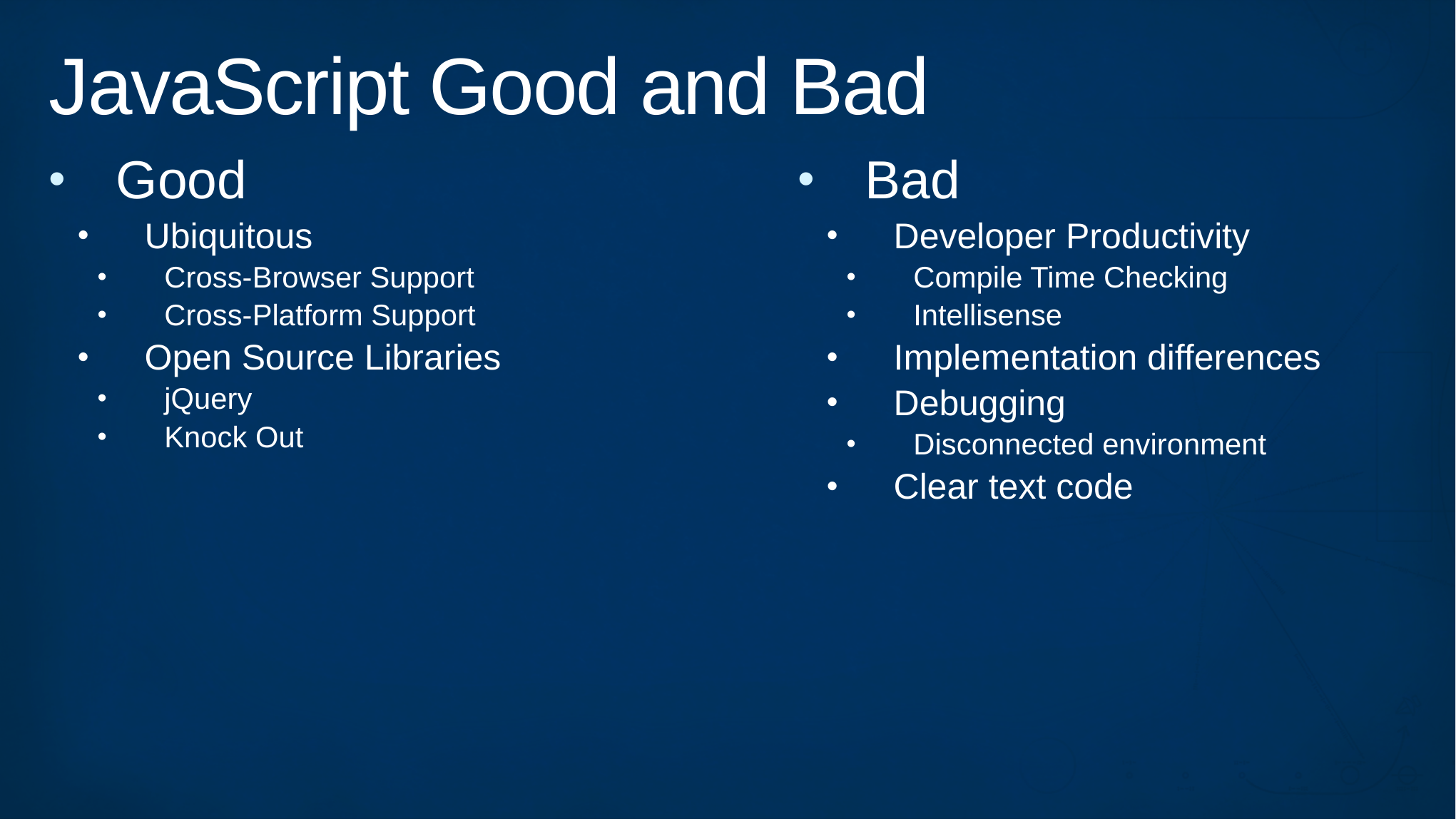

# JavaScript Good and Bad
Good
Ubiquitous
Cross-Browser Support
Cross-Platform Support
Open Source Libraries
jQuery
Knock Out
Bad
Developer Productivity
Compile Time Checking
Intellisense
Implementation differences
Debugging
Disconnected environment
Clear text code